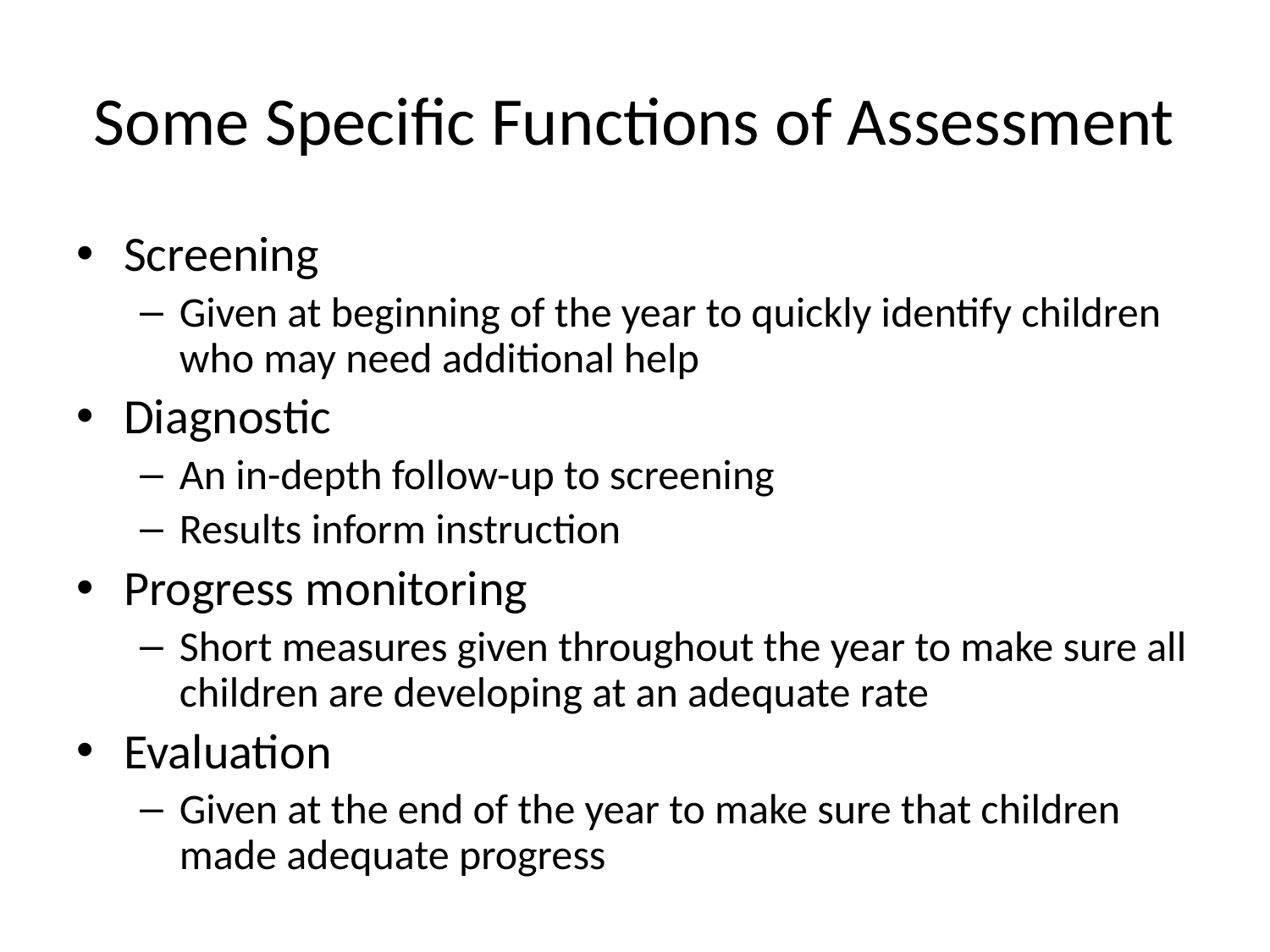

# Some Specific Functions of Assessment
Screening
Given at beginning of the year to quickly identify children who may need additional help
Diagnostic
An in-depth follow-up to screening
Results inform instruction
Progress monitoring
Short measures given throughout the year to make sure all children are developing at an adequate rate
Evaluation
Given at the end of the year to make sure that children made adequate progress